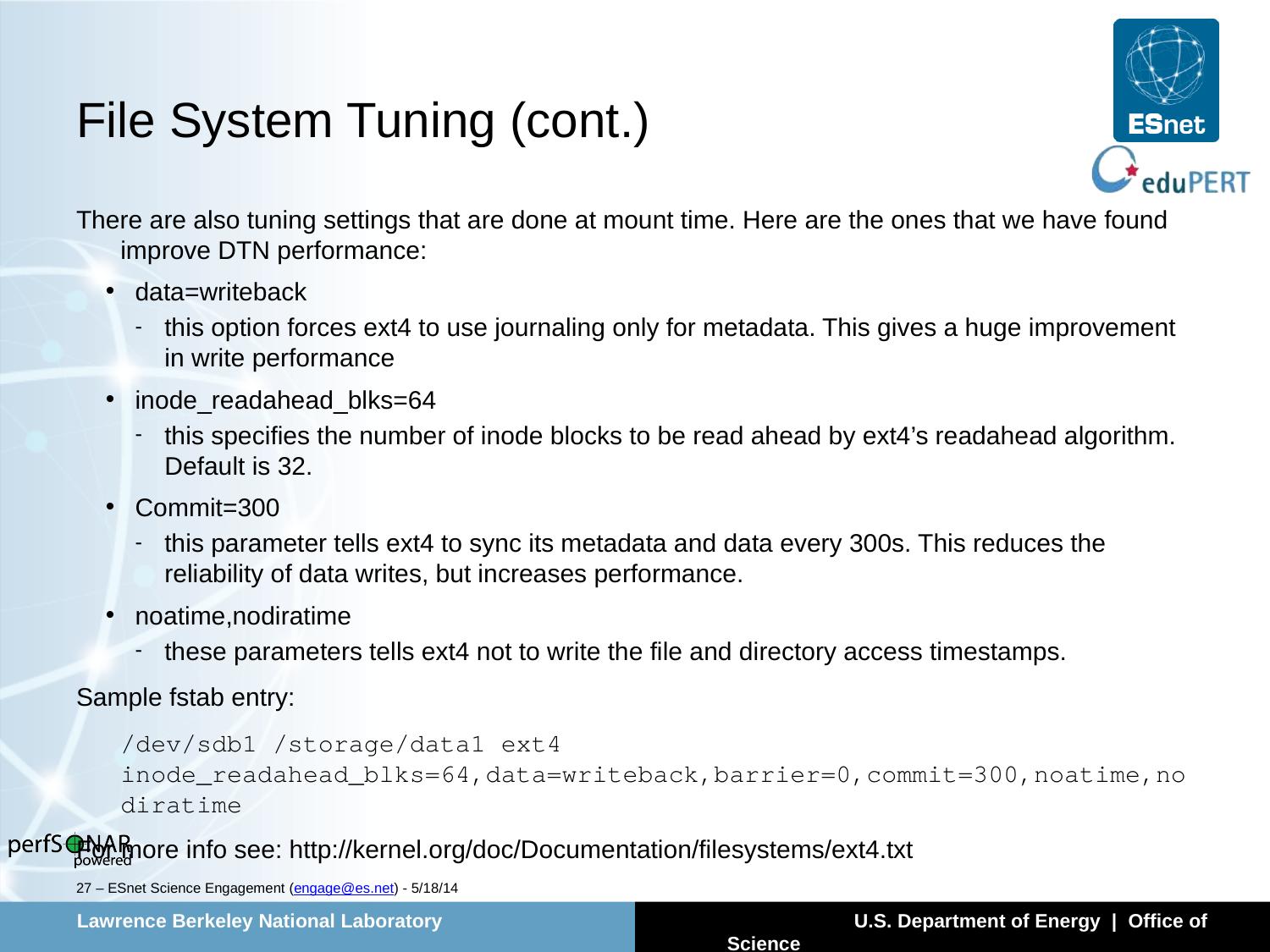

# File System Tuning (cont.)
There are also tuning settings that are done at mount time. Here are the ones that we have found improve DTN performance:
data=writeback
this option forces ext4 to use journaling only for metadata. This gives a huge improvement in write performance
inode_readahead_blks=64
this specifies the number of inode blocks to be read ahead by ext4’s readahead algorithm. Default is 32.
Commit=300
this parameter tells ext4 to sync its metadata and data every 300s. This reduces the reliability of data writes, but increases performance.
noatime,nodiratime
these parameters tells ext4 not to write the file and directory access timestamps.
Sample fstab entry:
	/dev/sdb1 /storage/data1 ext4 inode_readahead_blks=64,data=writeback,barrier=0,commit=300,noatime,nodiratime
For more info see: http://kernel.org/doc/Documentation/filesystems/ext4.txt
27 – ESnet Science Engagement (engage@es.net) - 5/18/14